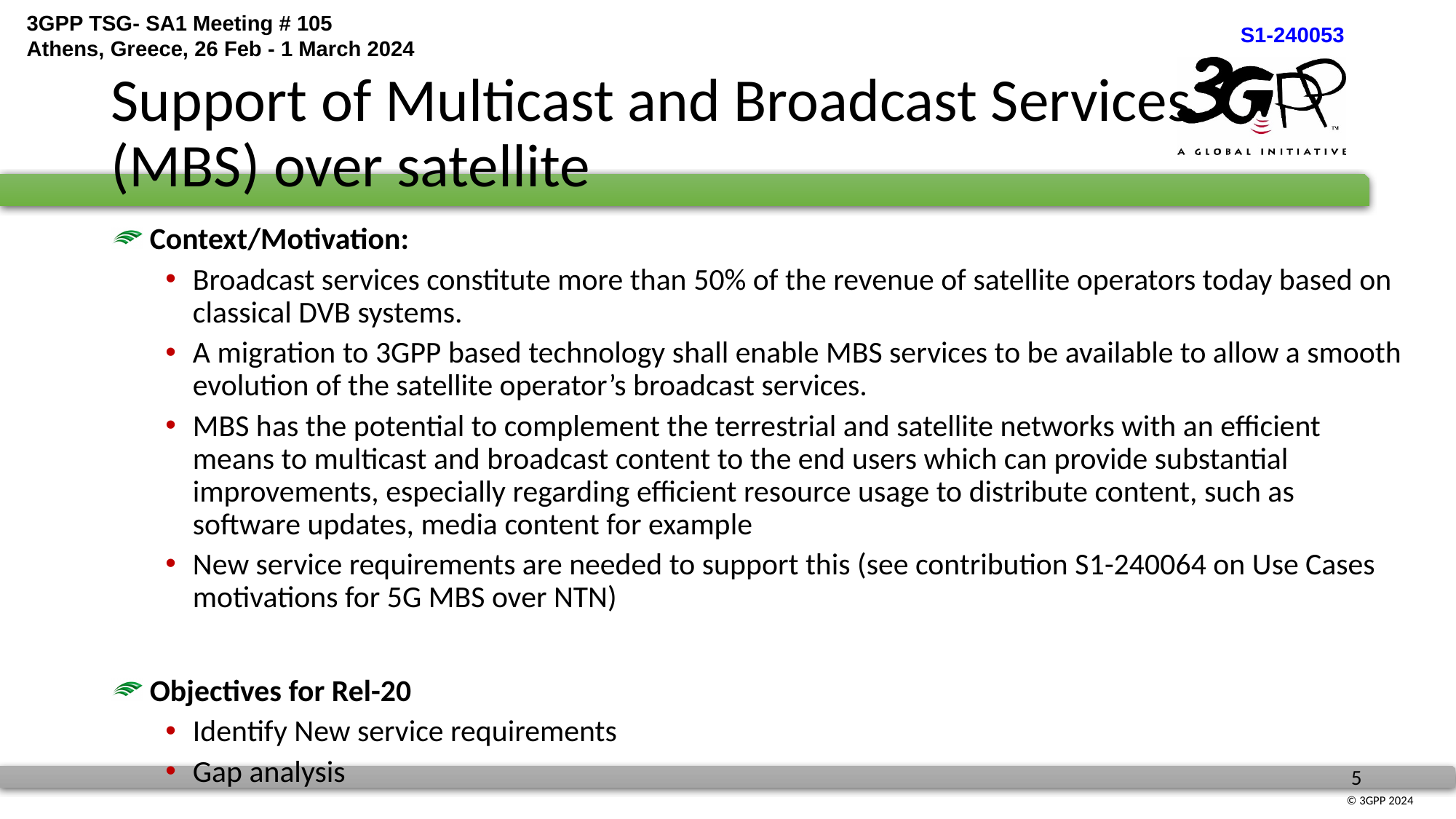

# Support of Multicast and Broadcast Services (MBS) over satellite
 Context/Motivation:
Broadcast services constitute more than 50% of the revenue of satellite operators today based on classical DVB systems.
A migration to 3GPP based technology shall enable MBS services to be available to allow a smooth evolution of the satellite operator’s broadcast services.
MBS has the potential to complement the terrestrial and satellite networks with an efficient means to multicast and broadcast content to the end users which can provide substantial improvements, especially regarding efficient resource usage to distribute content, such as software updates, media content for example
New service requirements are needed to support this (see contribution S1-240064 on Use Cases motivations for 5G MBS over NTN)

 Objectives for Rel-20
Identify New service requirements
Gap analysis